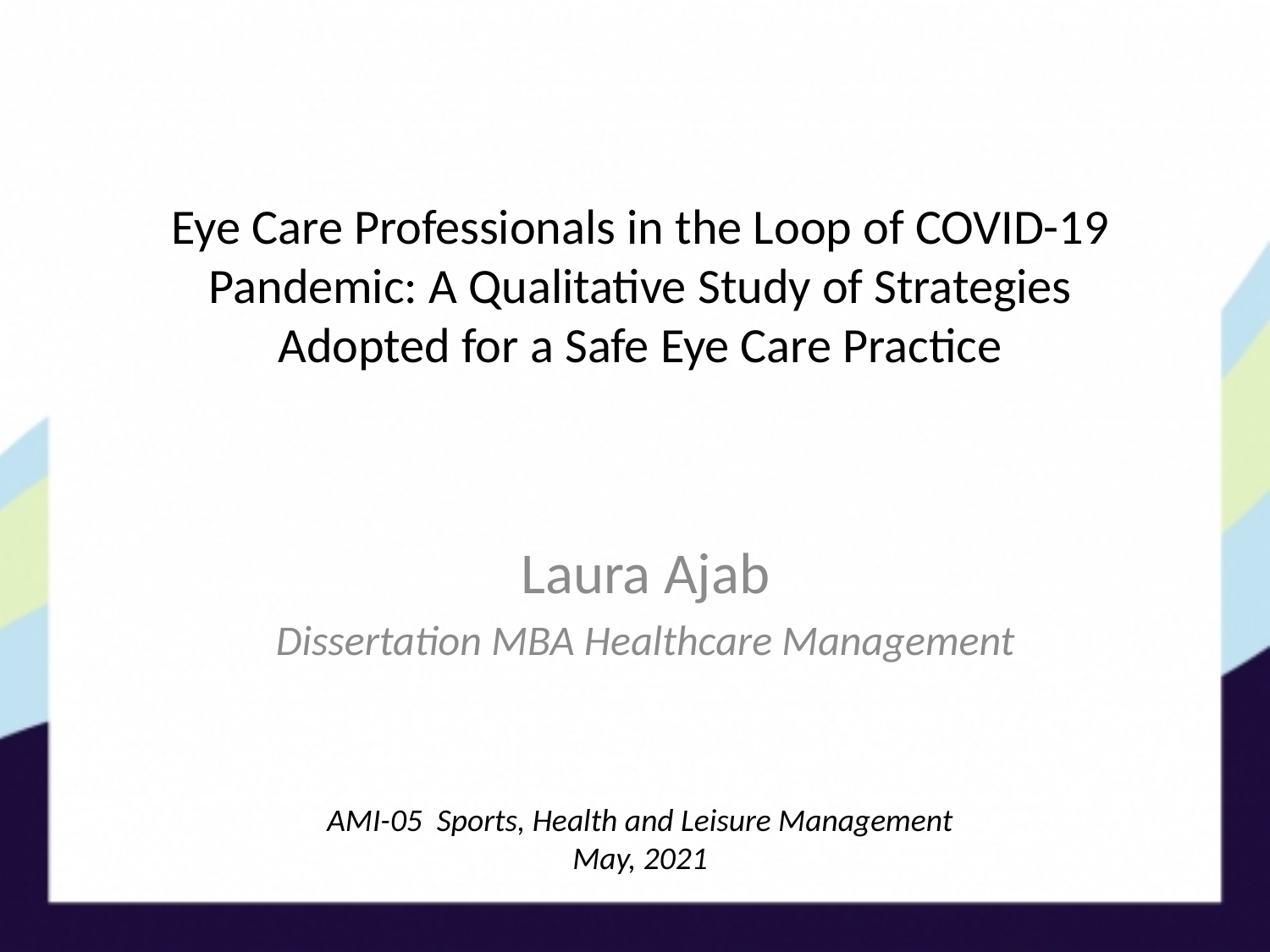

# Eye Care Professionals in the Loop of COVID-19 Pandemic: A Qualitative Study of Strategies Adopted for a Safe Eye Care Practice
Laura Ajab
Dissertation MBA Healthcare Management
AMI-05  Sports, Health and Leisure Management
May, 2021